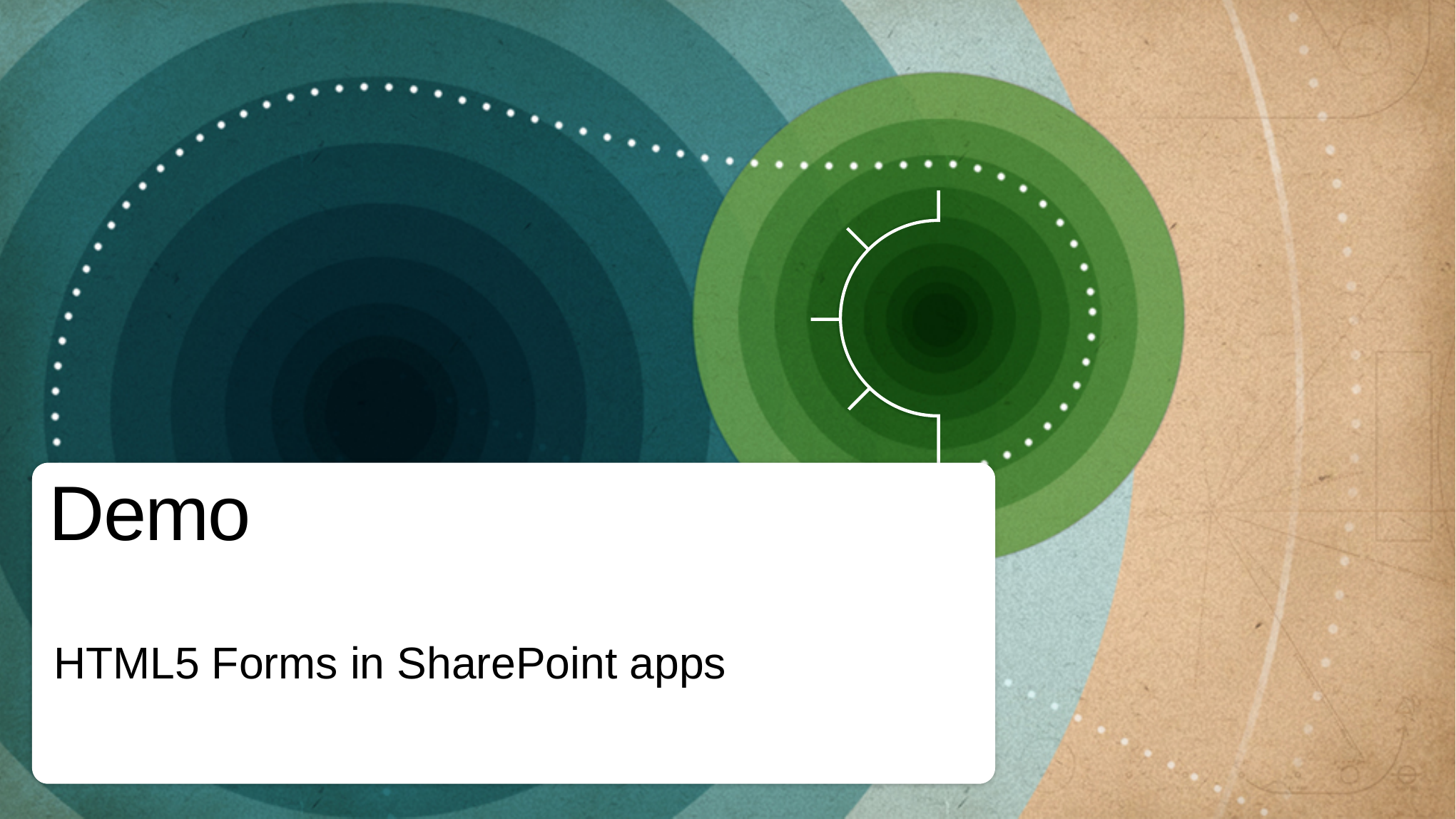

# Demo
HTML5 Forms in SharePoint apps